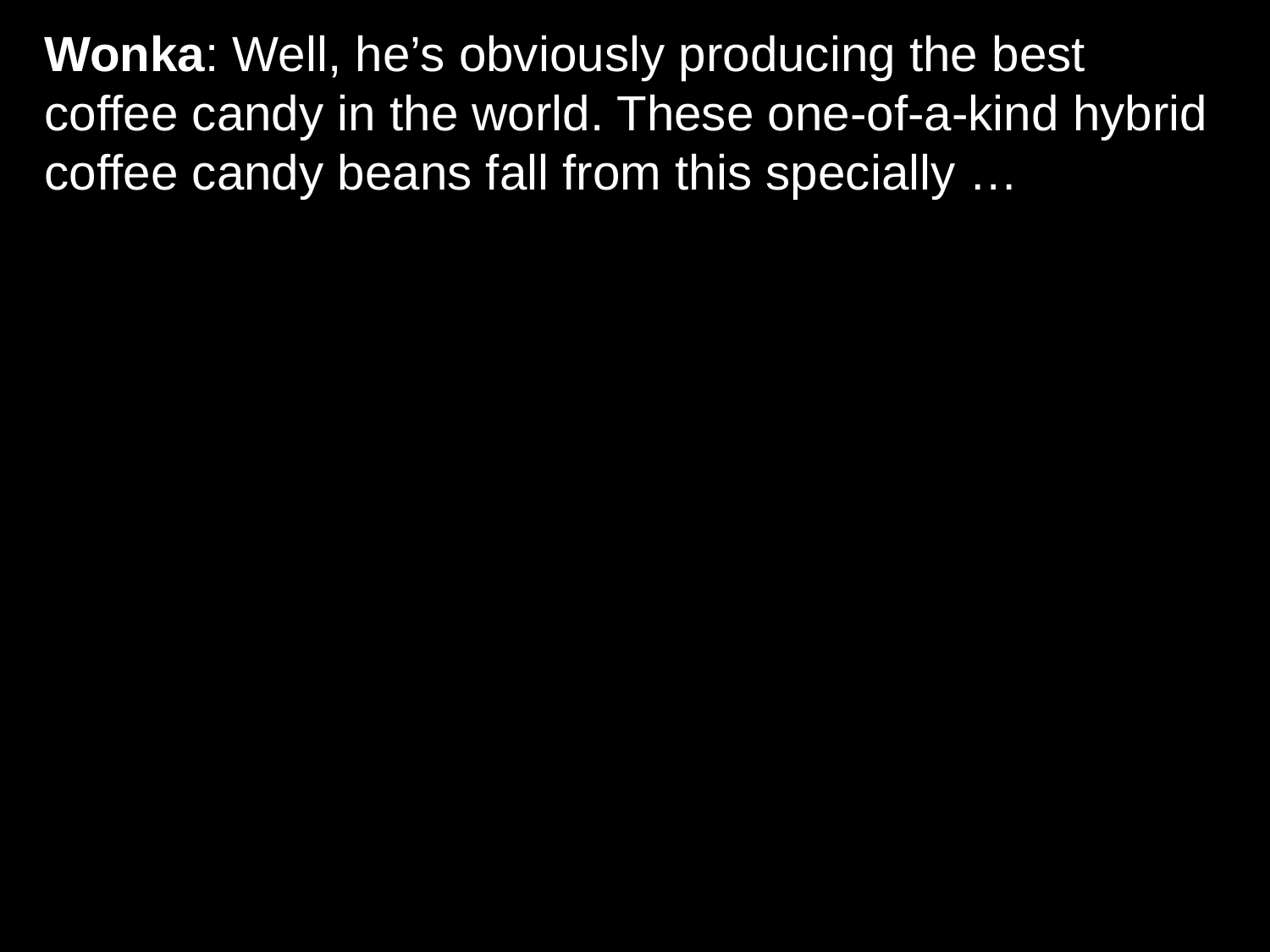

# Wonka: Well, he’s obviously producing the best coffee candy in the world. These one-of-a-kind hybrid coffee candy beans fall from this specially …